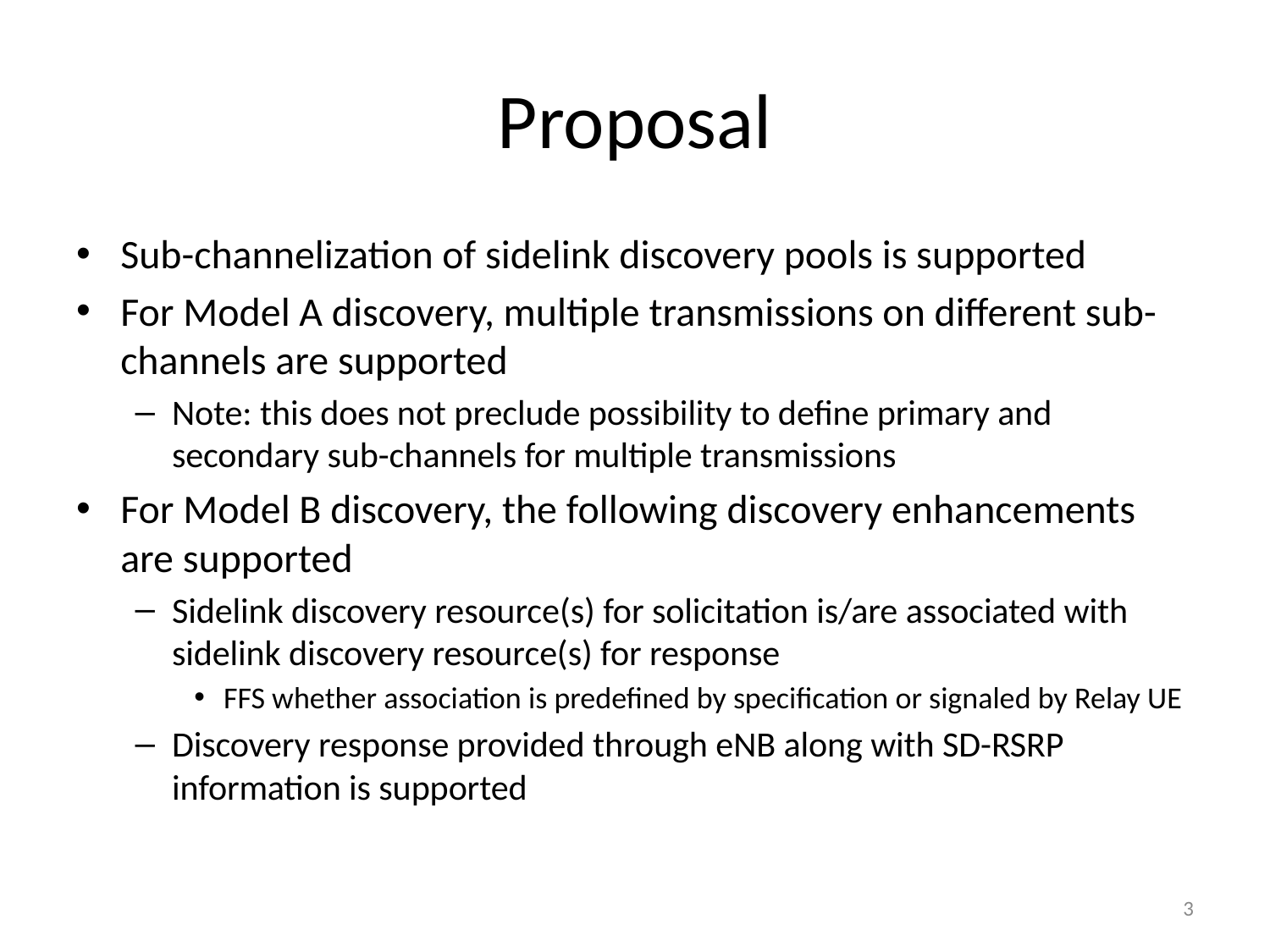

# Proposal
Sub-channelization of sidelink discovery pools is supported
For Model A discovery, multiple transmissions on different sub-channels are supported
Note: this does not preclude possibility to define primary and secondary sub-channels for multiple transmissions
For Model B discovery, the following discovery enhancements are supported
Sidelink discovery resource(s) for solicitation is/are associated with sidelink discovery resource(s) for response
FFS whether association is predefined by specification or signaled by Relay UE
Discovery response provided through eNB along with SD-RSRP information is supported
3